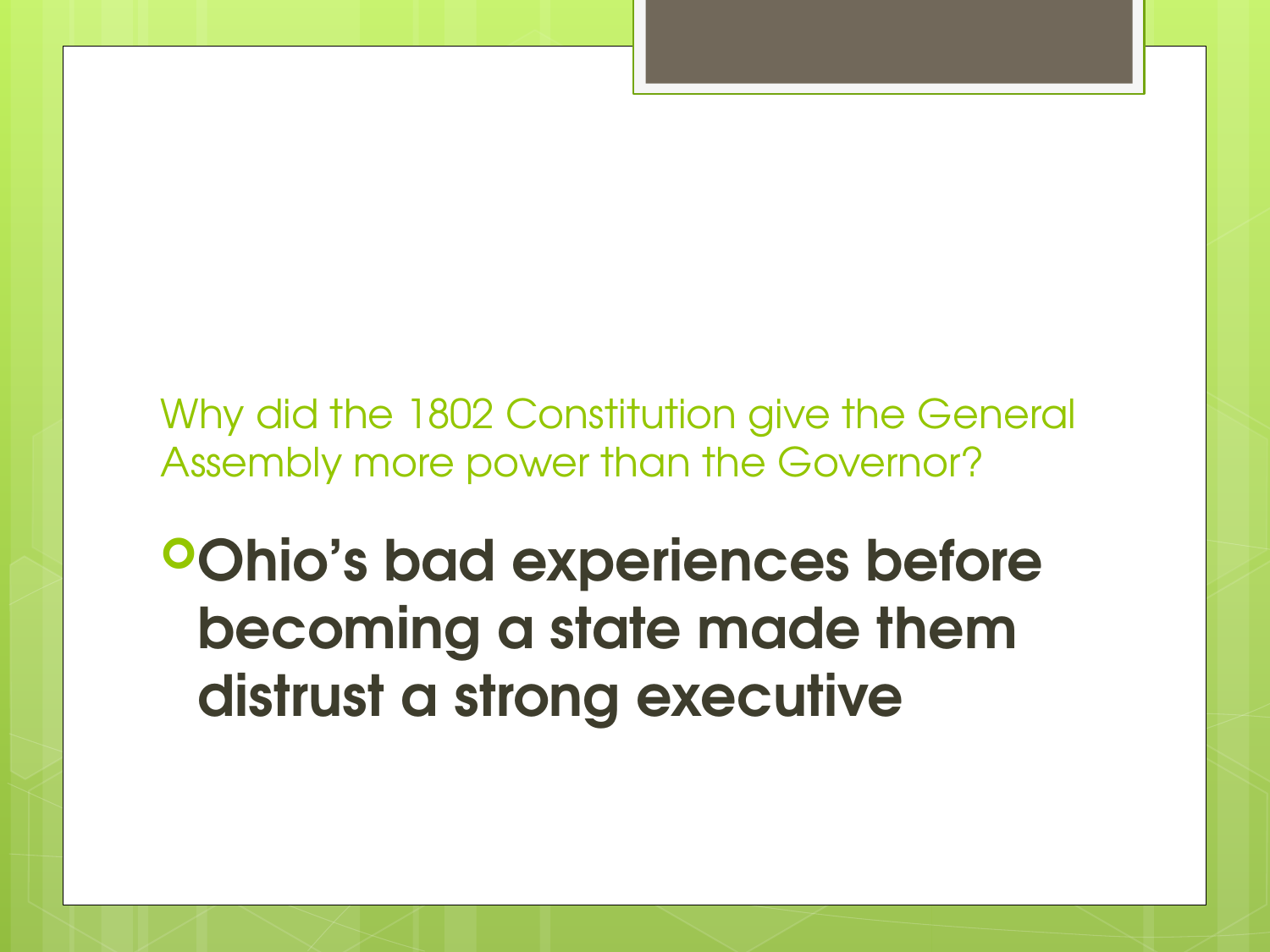

# Why did the 1802 Constitution give the General Assembly more power than the Governor?
Ohio’s bad experiences before becoming a state made them distrust a strong executive